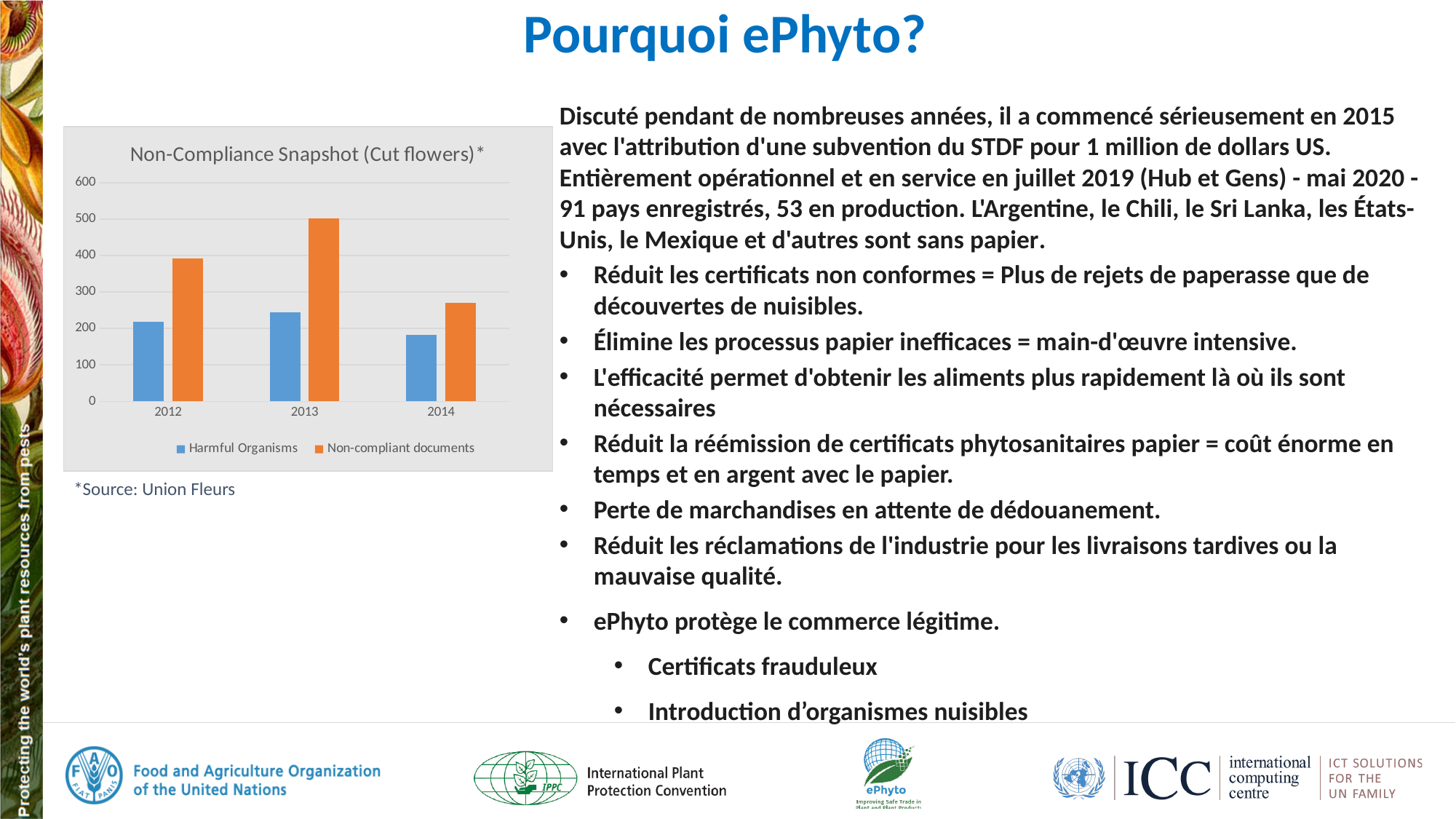

# Pourquoi ePhyto?
Discuté pendant de nombreuses années, il a commencé sérieusement en 2015 avec l'attribution d'une subvention du STDF pour 1 million de dollars US. Entièrement opérationnel et en service en juillet 2019 (Hub et Gens) - mai 2020 - 91 pays enregistrés, 53 en production. L'Argentine, le Chili, le Sri Lanka, les États-Unis, le Mexique et d'autres sont sans papier.
Réduit les certificats non conformes = Plus de rejets de paperasse que de découvertes de nuisibles.
Élimine les processus papier inefficaces = main-d'œuvre intensive.
L'efficacité permet d'obtenir les aliments plus rapidement là où ils sont nécessaires
Réduit la réémission de certificats phytosanitaires papier = coût énorme en temps et en argent avec le papier.
Perte de marchandises en attente de dédouanement.
Réduit les réclamations de l'industrie pour les livraisons tardives ou la mauvaise qualité.
ePhyto protège le commerce légitime.
Certificats frauduleux
Introduction d’organismes nuisibles

### Chart: Non-Compliance Snapshot (Cut flowers)*

| Category | Harmful Organisms | Non-compliant documents |
|---|---|---|
| 2012 | 218.0 | 392.0 |
| 2013 | 245.0 | 501.0 |
| 2014 | 183.0 | 271.0 |
*Source: Union Fleurs